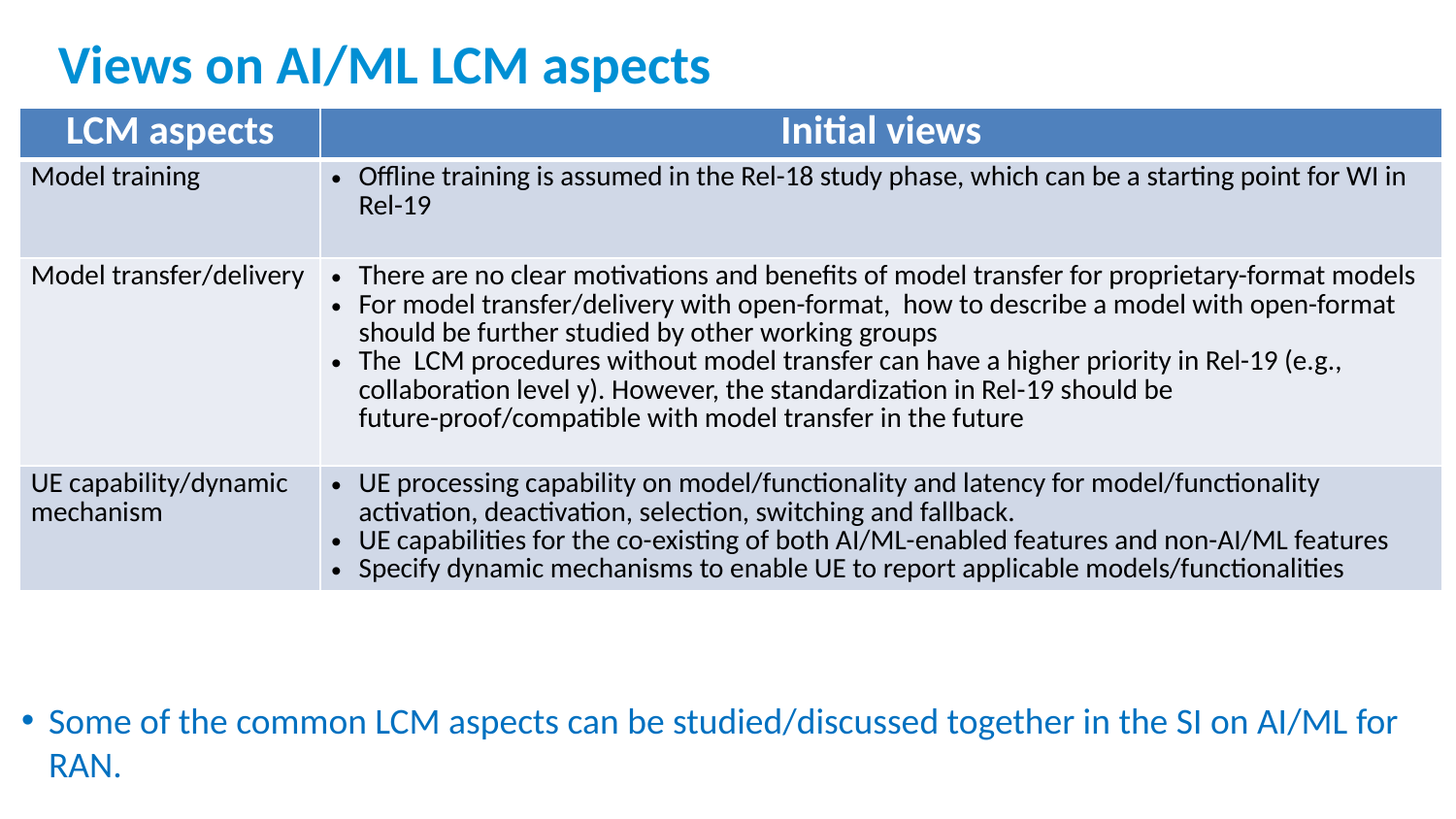

# Views on AI/ML LCM aspects
| LCM aspects | Initial views |
| --- | --- |
| Model training | Offline training is assumed in the Rel-18 study phase, which can be a starting point for WI in Rel-19 |
| Model transfer/delivery | There are no clear motivations and benefits of model transfer for proprietary-format models For model transfer/delivery with open-format, how to describe a model with open-format should be further studied by other working groups The LCM procedures without model transfer can have a higher priority in Rel-19 (e.g., collaboration level y). However, the standardization in Rel-19 should be future-proof/compatible with model transfer in the future |
| UE capability/dynamic mechanism | UE processing capability on model/functionality and latency for model/functionality activation, deactivation, selection, switching and fallback. UE capabilities for the co-existing of both AI/ML-enabled features and non-AI/ML features Specify dynamic mechanisms to enable UE to report applicable models/functionalities |
Some of the common LCM aspects can be studied/discussed together in the SI on AI/ML for RAN.